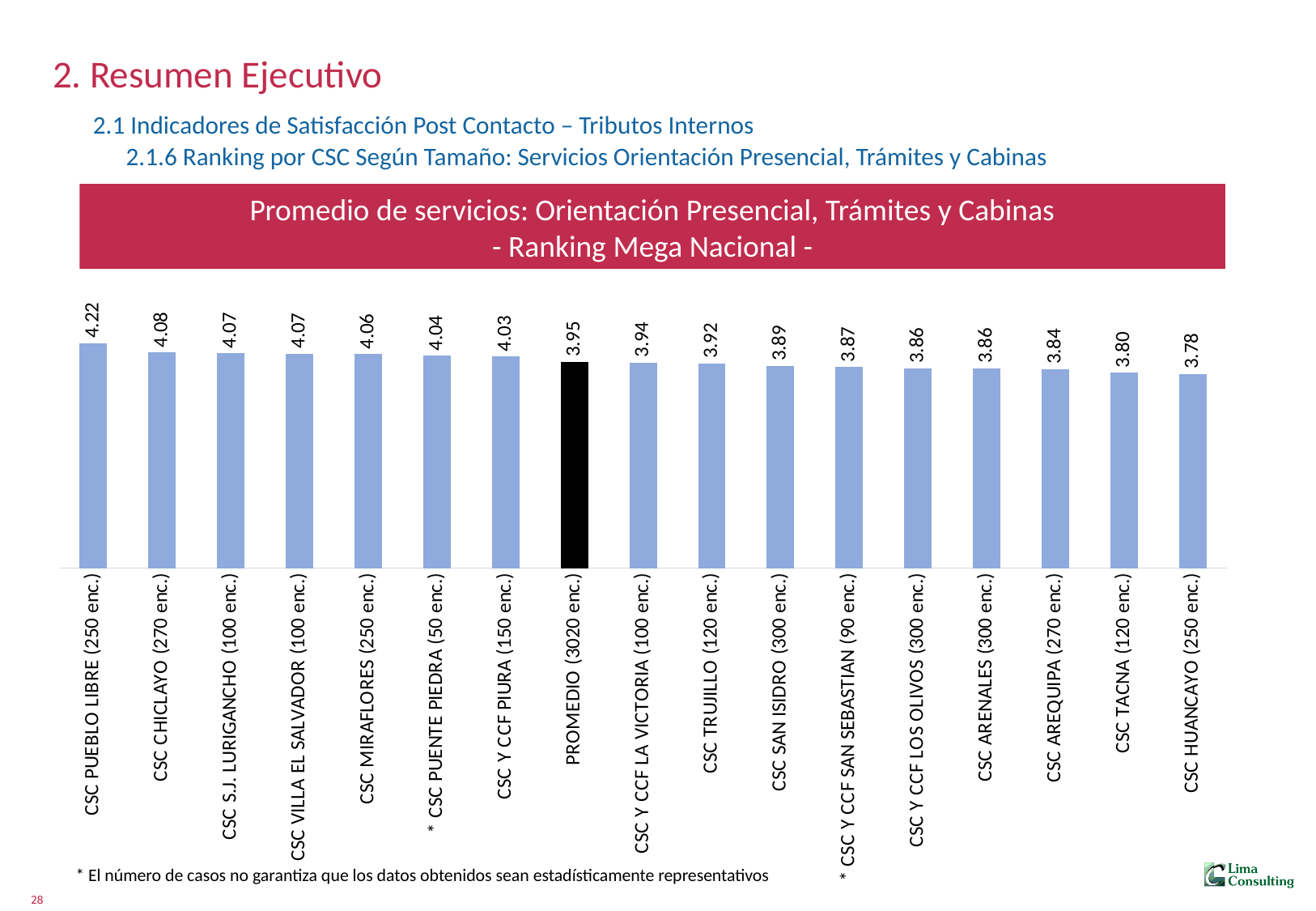

2. Resumen Ejecutivo
    2.1 Indicadores de Satisfacción Post Contacto – Tributos Internos
             2.1.6 Ranking por CSC Según Tamaño: Servicios Orientación Presencial, Trámites y Cabinas
Promedio de servicios: Orientación Presencial, Trámites y Cabinas
- Ranking Mega Nacional -

### Chart

| Category |  |
|---|---|
| CSC PUEBLO LIBRE (250 enc.) | 4.218 |
| CSC CHICLAYO (270 enc.) | 4.083333333333333 |
| CSC S.J. LURIGANCHO (100 enc.) | 4.072 |
| CSC VILLA EL SALVADOR (100 enc.) | 4.069 |
| CSC MIRAFLORES (250 enc.) | 4.0584 |
| * CSC PUENTE PIEDRA (50 enc.) | 4.036 |
| CSC Y CCF PIURA (150 enc.) | 4.026666666666666 |
| PROMEDIO (3020 enc.) | 3.9486092715231784 |
| CSC Y CCF LA VICTORIA (100 enc.) | 3.941 |
| CSC TRUJILLO (120 enc.) | 3.9241666666666672 |
| CSC SAN ISIDRO (300 enc.) | 3.89 |
| * CSC Y CCF SAN SEBASTIAN (90 enc.) | 3.874444444444445 |
| CSC Y CCF LOS OLIVOS (300 enc.) | 3.8593333333333337 |
| CSC ARENALES (300 enc.) | 3.855666666666667 |
| CSC AREQUIPA (270 enc.) | 3.8448148148148147 |
| CSC TACNA (120 enc.) | 3.7958333333333334 |
| CSC HUANCAYO (250 enc.) | 3.778 |
* El número de casos no garantiza que los datos obtenidos sean estadísticamente representativos
28